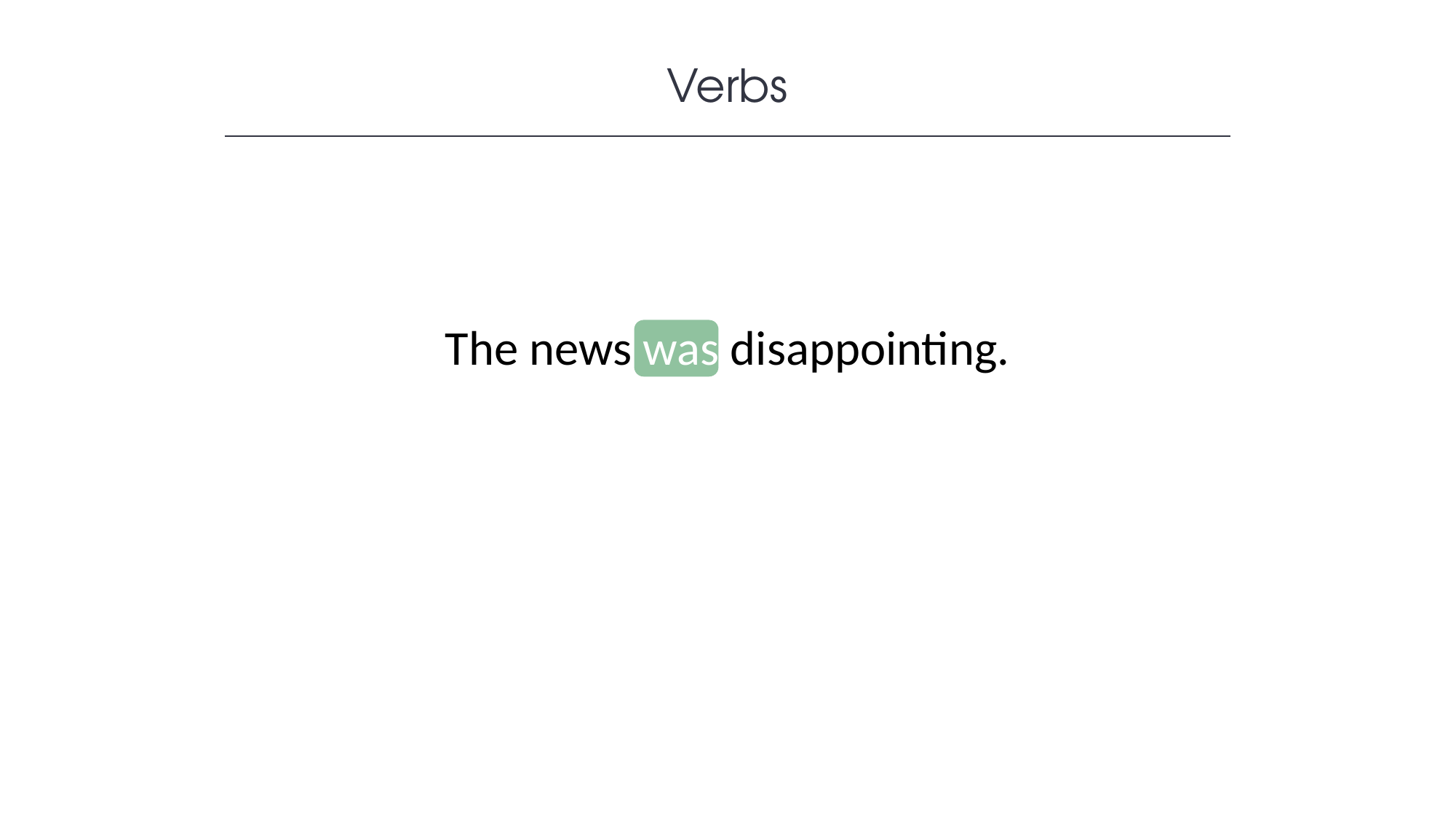

HAWKES LEARNING
Verbs
The news was disappointing.